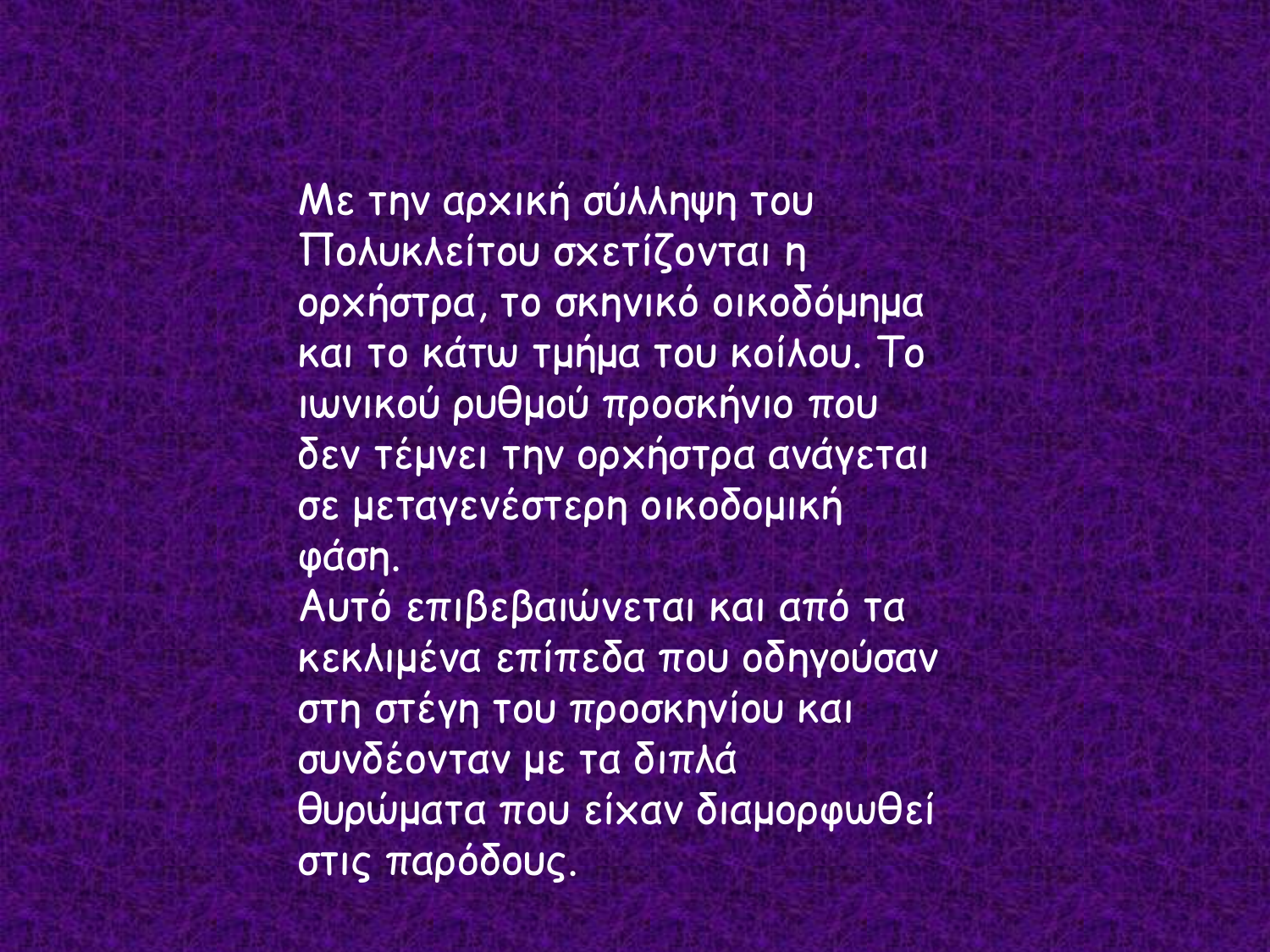

Με την αρχική σύλληψη του Πολυκλείτου σχετίζονται η ορχήστρα, το σκηνικό οικοδόμημα και το κάτω τμήμα του κοίλου. Το ιωνικού ρυθμού προσκήνιο που δεν τέμνει την ορχήστρα ανάγεται σε μεταγενέστερη οικοδομική φάση.
Αυτό επιβεβαιώνεται και από τα κεκλιμένα επίπεδα που οδηγούσαν στη στέγη του προσκηνίου και συνδέονταν με τα διπλά θυρώματα που είχαν διαμορφωθεί στις παρόδους.